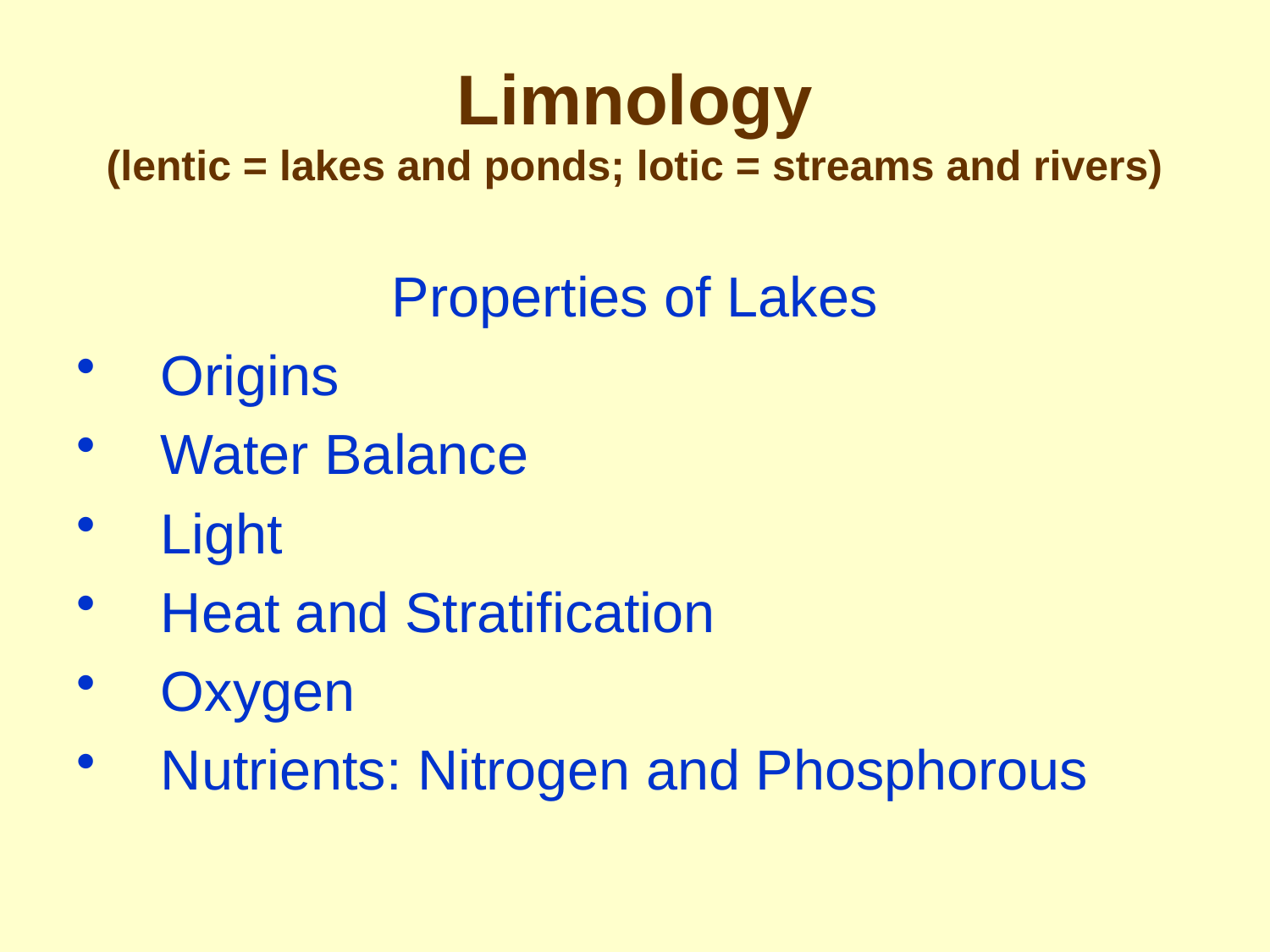

# Limnology (lentic = lakes and ponds; lotic = streams and rivers)
Properties of Lakes
Origins
Water Balance
Light
Heat and Stratification
Oxygen
Nutrients: Nitrogen and Phosphorous